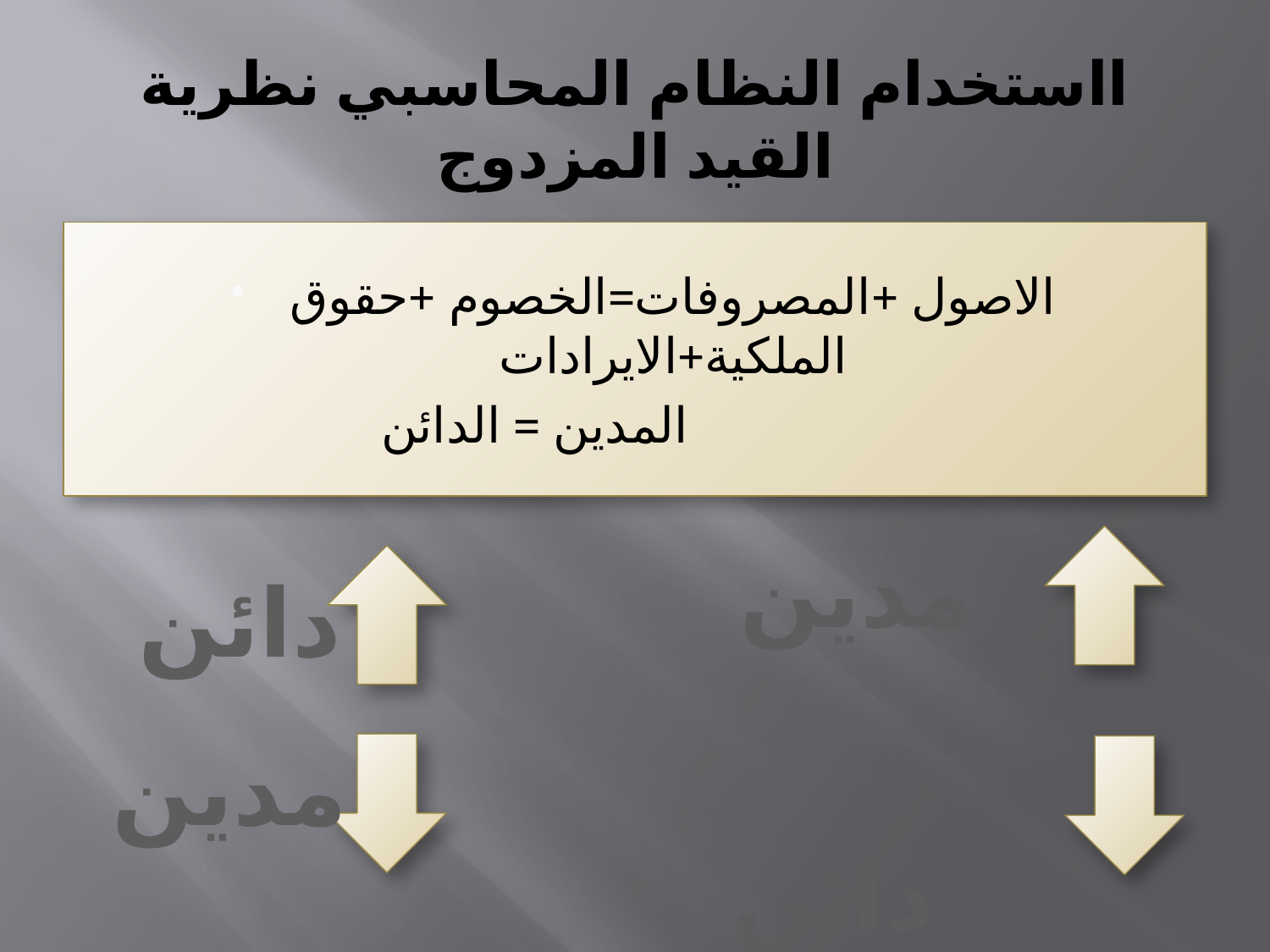

# ااستخدام النظام المحاسبي نظرية القيد المزدوج
الاصول +المصروفات=الخصوم +حقوق الملكية+الايرادات
المدين = الدائن
 مدين

 دائن
 دائن
 مدين